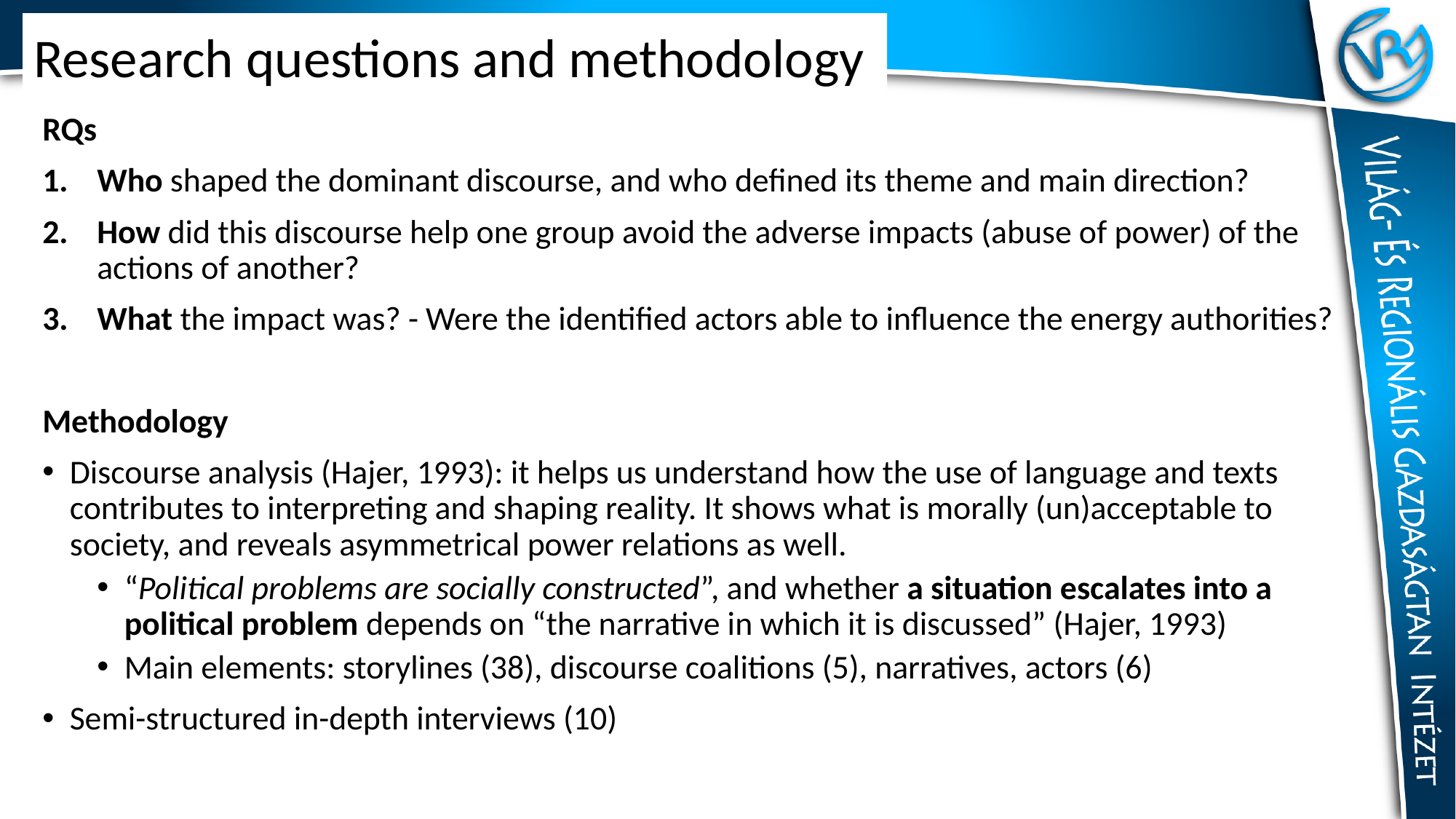

# Research questions and methodology
RQs
Who shaped the dominant discourse, and who defined its theme and main direction?
How did this discourse help one group avoid the adverse impacts (abuse of power) of the actions of another?
What the impact was? - Were the identified actors able to influence the energy authorities?

Methodology
Discourse analysis (Hajer, 1993): it helps us understand how the use of language and texts contributes to interpreting and shaping reality. It shows what is morally (un)acceptable to society, and reveals asymmetrical power relations as well.
“Political problems are socially constructed”, and whether a situation escalates into a political problem depends on “the narrative in which it is discussed” (Hajer, 1993)
Main elements: storylines (38), discourse coalitions (5), narratives, actors (6)
Semi-structured in-depth interviews (10)